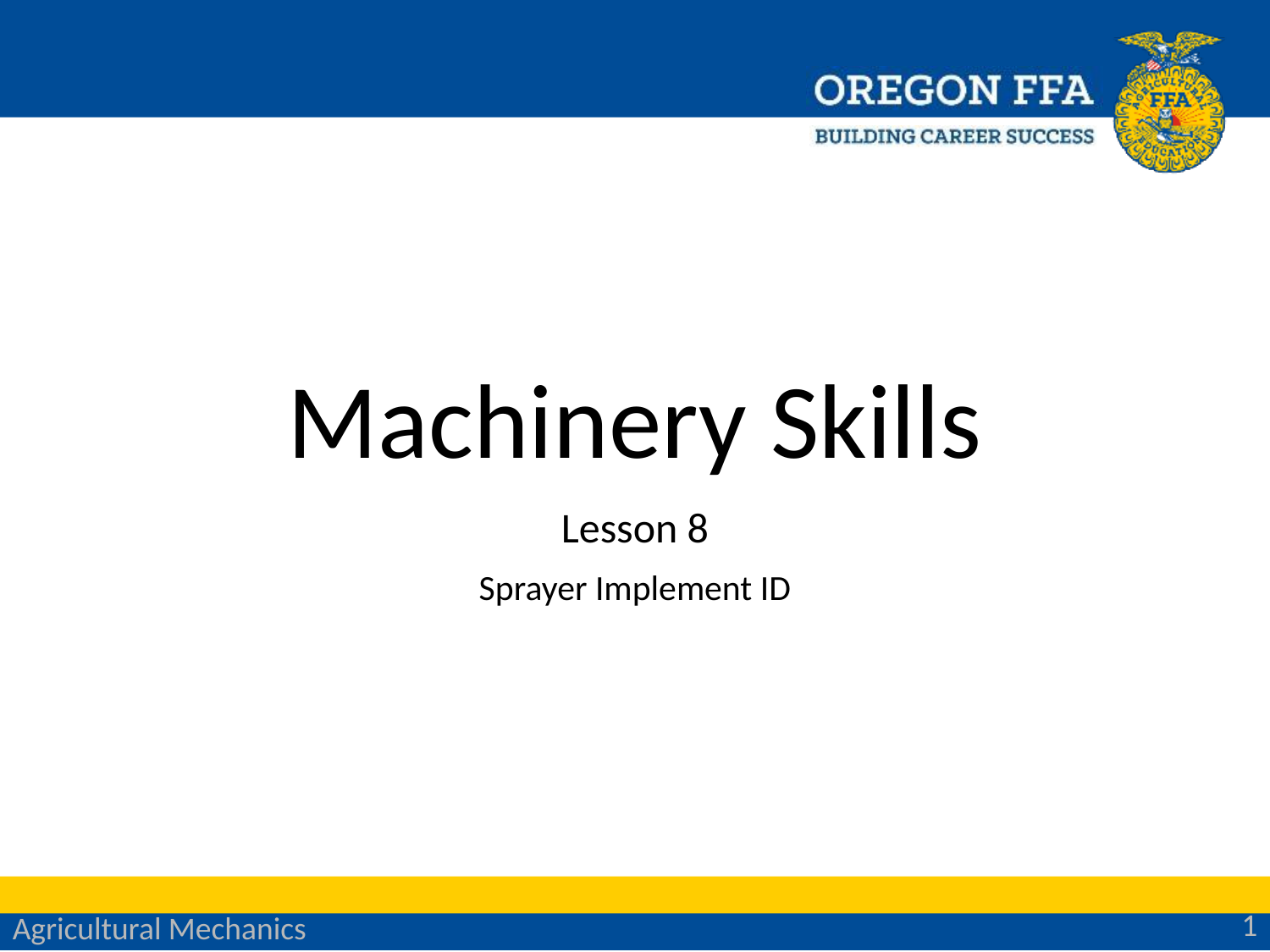

# Machinery Skills
Lesson 8
Sprayer Implement ID
1
Agricultural Mechanics